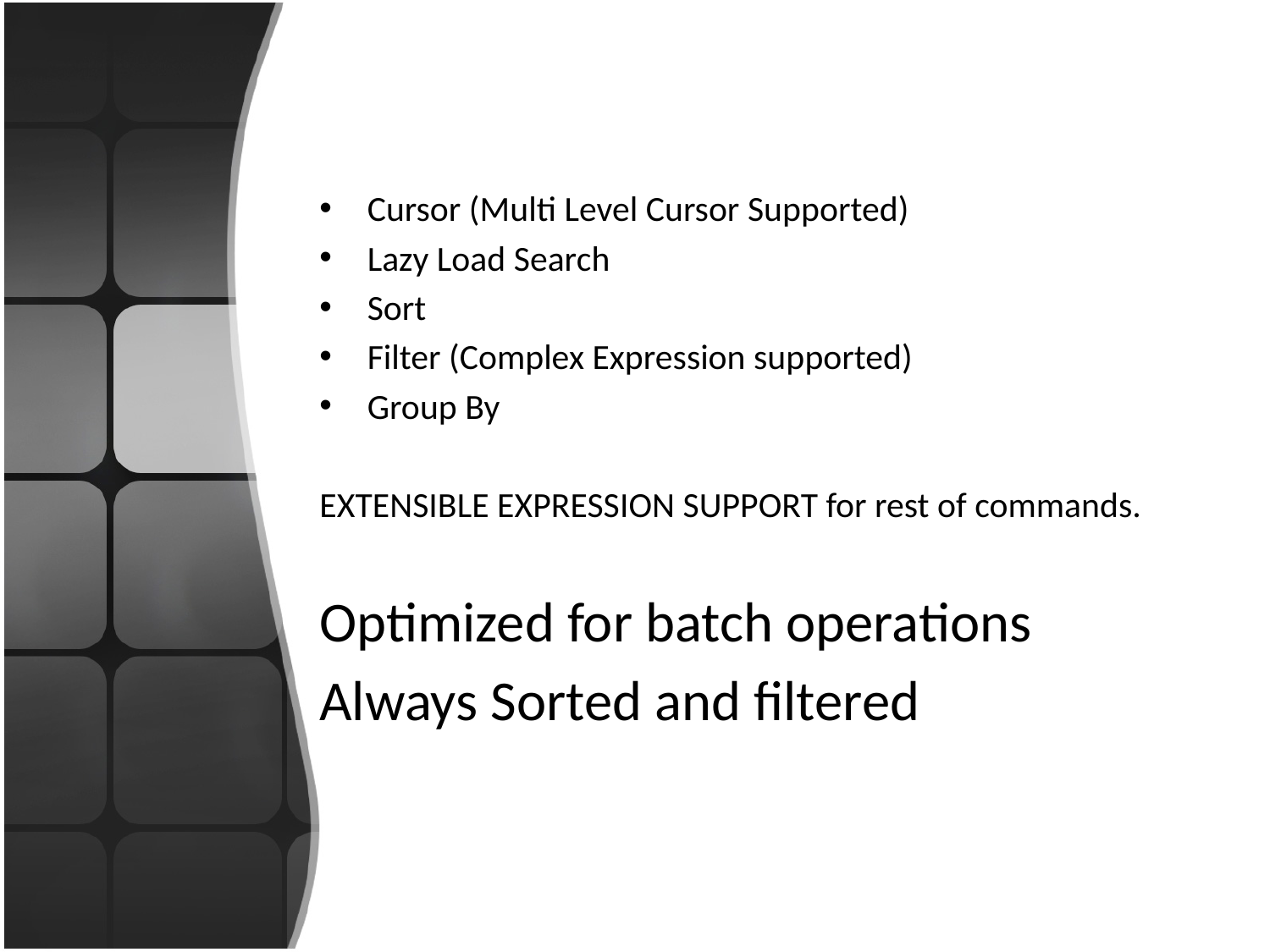

# ommands
Cursor (Multi Level Cursor Supported)
Lazy Load Search
Sort
Filter (Complex Expression supported)
Group By

EXTENSIBLE EXPRESSION SUPPORT for rest of commands.

Optimized for batch operations
Always Sorted and filtered